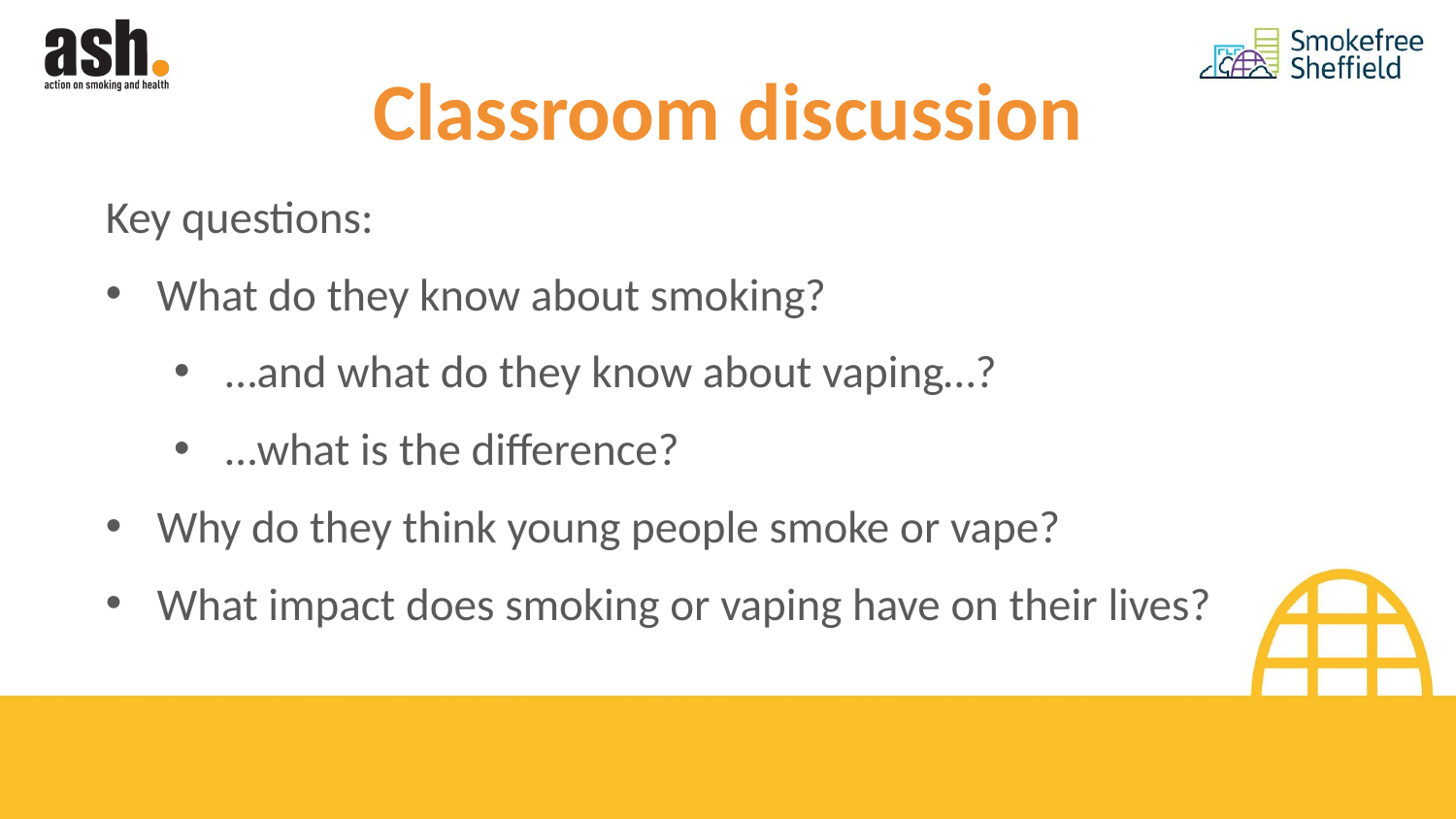

# Classroom discussion
Key questions:
What do they know about smoking?
…and what do they know about vaping…?
…what is the difference?
Why do they think young people smoke or vape?
What impact does smoking or vaping have on their lives?